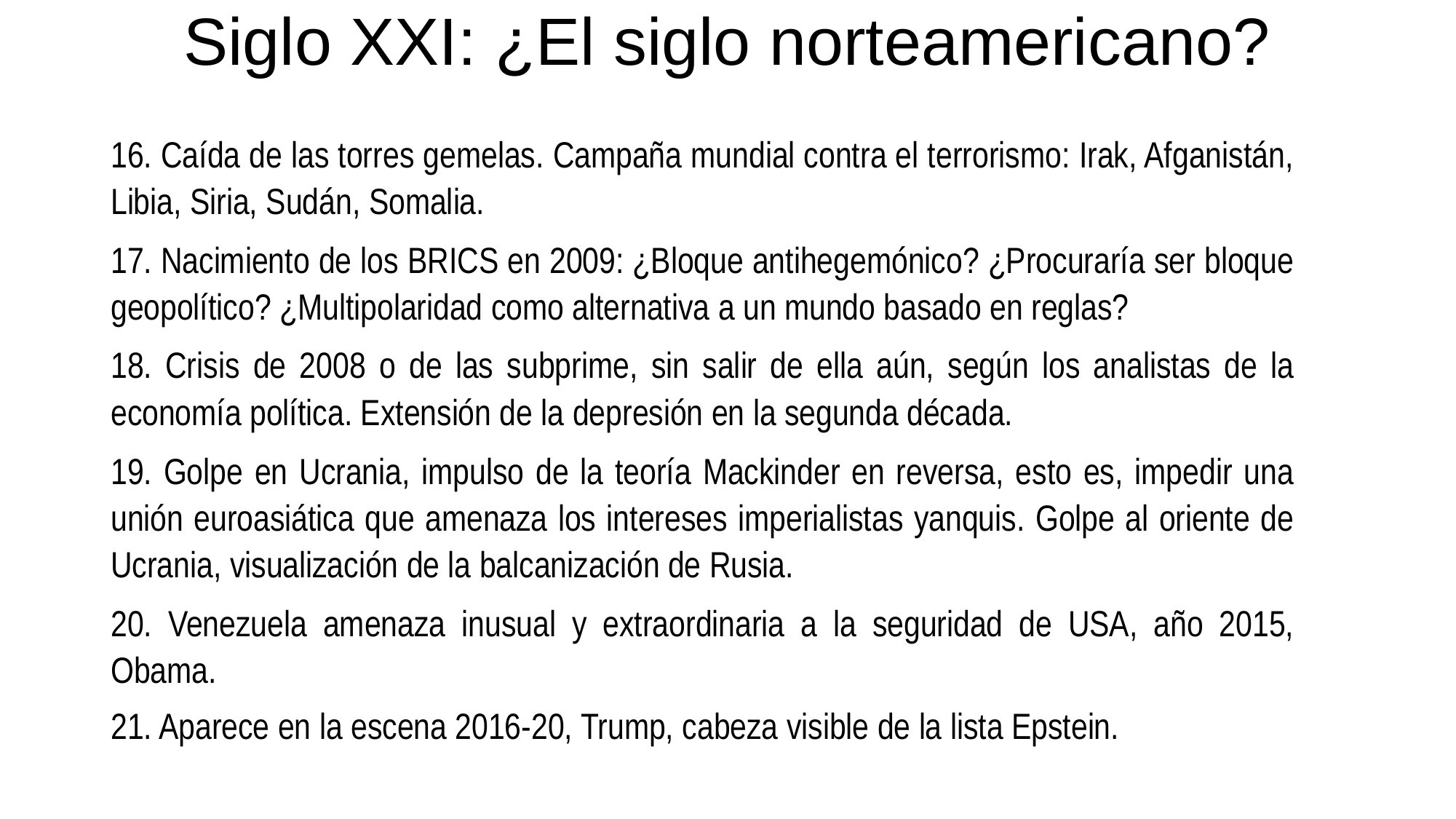

# Siglo XXI: ¿El siglo norteamericano?
16. Caída de las torres gemelas. Campaña mundial contra el terrorismo: Irak, Afganistán, Libia, Siria, Sudán, Somalia.
17. Nacimiento de los BRICS en 2009: ¿Bloque antihegemónico? ¿Procuraría ser bloque geopolítico? ¿Multipolaridad como alternativa a un mundo basado en reglas?
18. Crisis de 2008 o de las subprime, sin salir de ella aún, según los analistas de la economía política. Extensión de la depresión en la segunda década.
19. Golpe en Ucrania, impulso de la teoría Mackinder en reversa, esto es, impedir una unión euroasiática que amenaza los intereses imperialistas yanquis. Golpe al oriente de Ucrania, visualización de la balcanización de Rusia.
20. Venezuela amenaza inusual y extraordinaria a la seguridad de USA, año 2015, Obama.
21. Aparece en la escena 2016-20, Trump, cabeza visible de la lista Epstein.